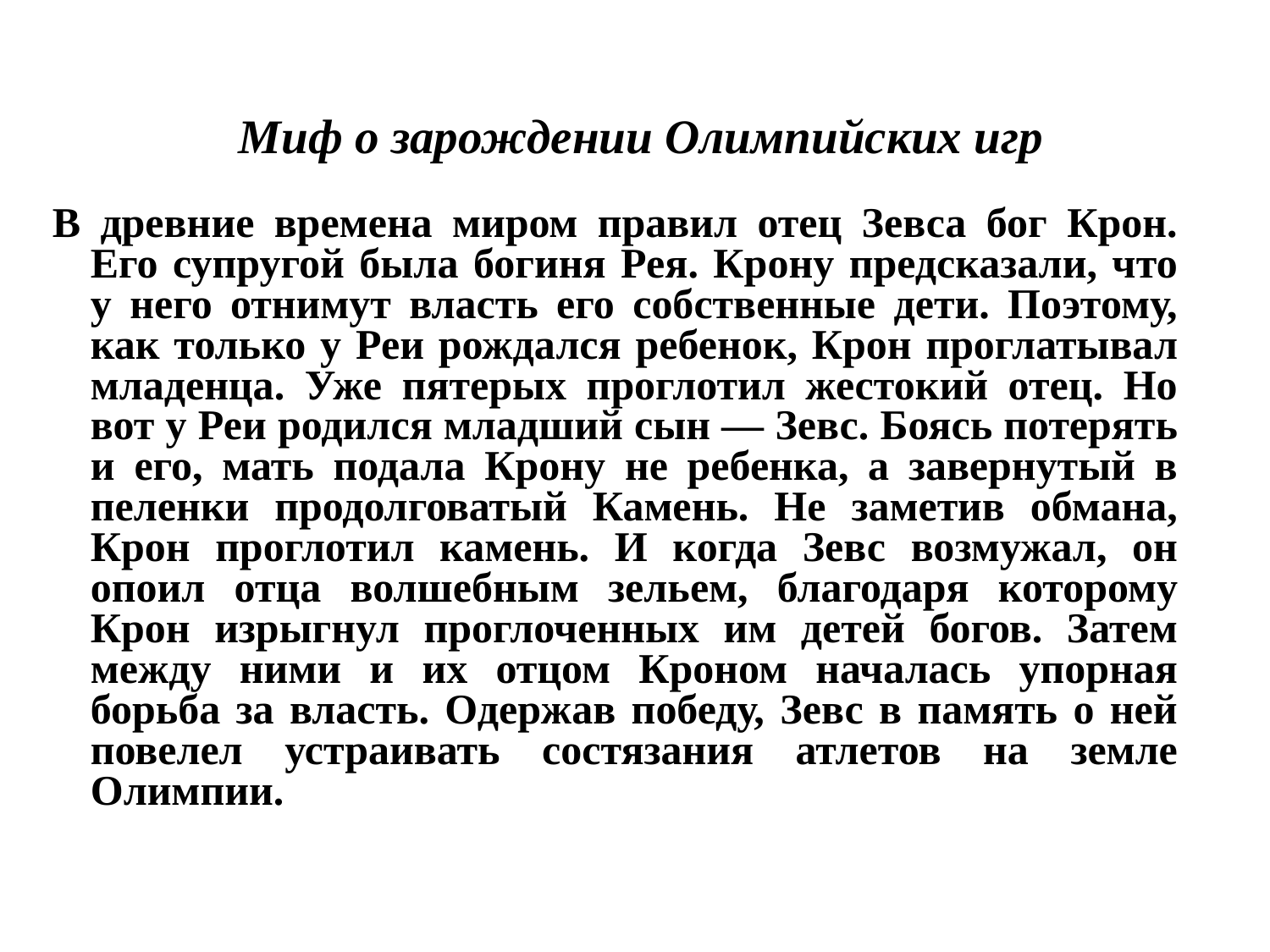

# Миф о зарождении Олимпийских игр
В древние времена миром правил отец Зевса бог Крон. Его супругой была богиня Рея. Крону предсказали, что у него отнимут власть его собственные дети. Поэтому, как только у Реи рождался ребенок, Крон проглатывал младенца. Уже пятерых проглотил жестокий отец. Но вот у Реи родился младший сын — Зевс. Боясь потерять и его, мать подала Крону не ребенка, а завернутый в пеленки продолговатый Камень. Не заметив обмана, Крон проглотил камень. И когда Зевс возмужал, он опоил отца волшебным зельем, благодаря которому Крон изрыгнул проглоченных им детей богов. Затем между ними и их отцом Кроном началась упорная борьба за власть. Одержав победу, Зевс в память о ней повелел устраивать состязания атлетов на земле Олимпии.